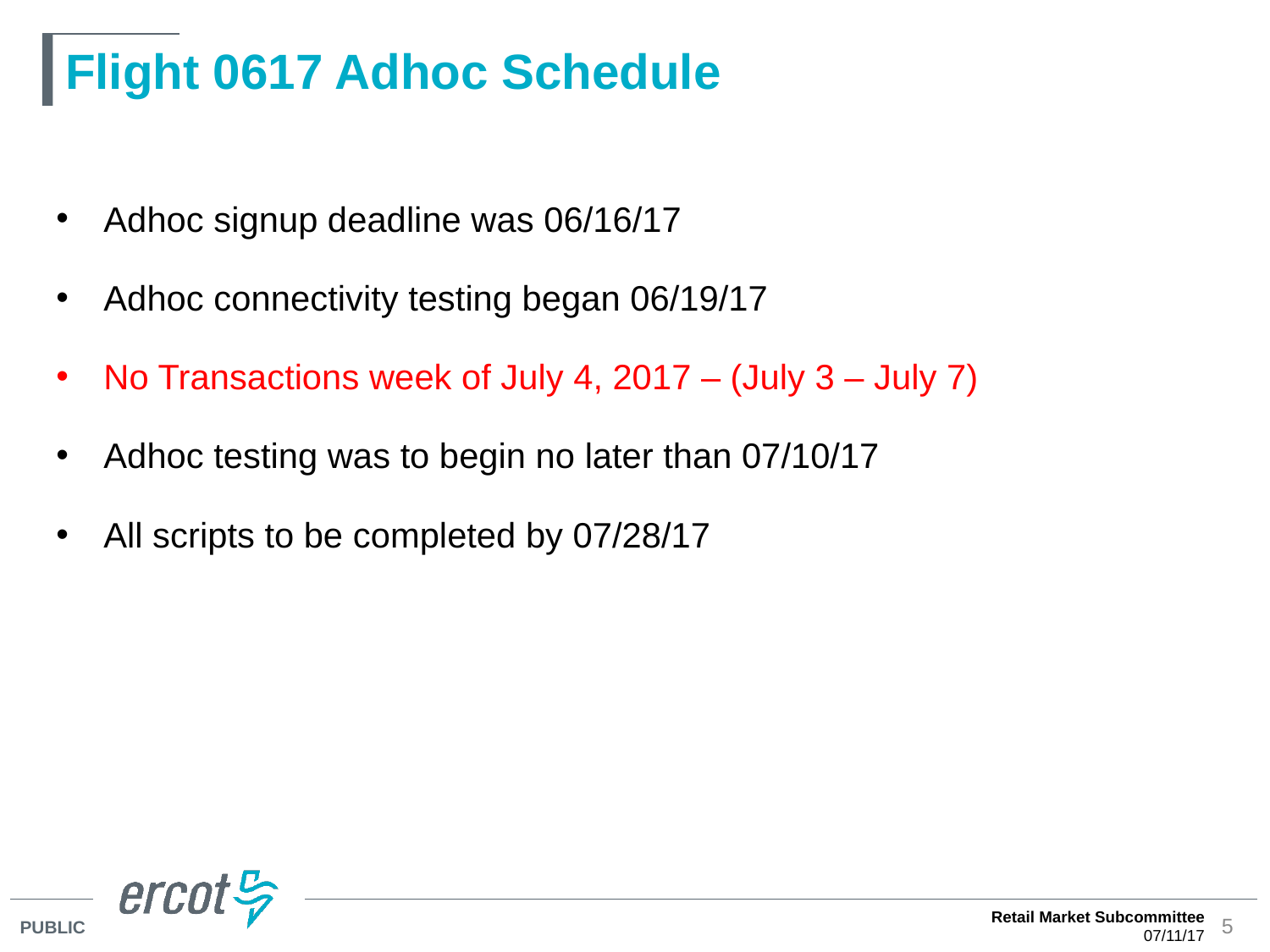

# Flight 0617 Adhoc Schedule
Adhoc signup deadline was 06/16/17
Adhoc connectivity testing began 06/19/17
No Transactions week of July 4, 2017 – (July 3 – July 7)
Adhoc testing was to begin no later than 07/10/17
All scripts to be completed by 07/28/17
Retail Market Subcommittee
07/11/17
5